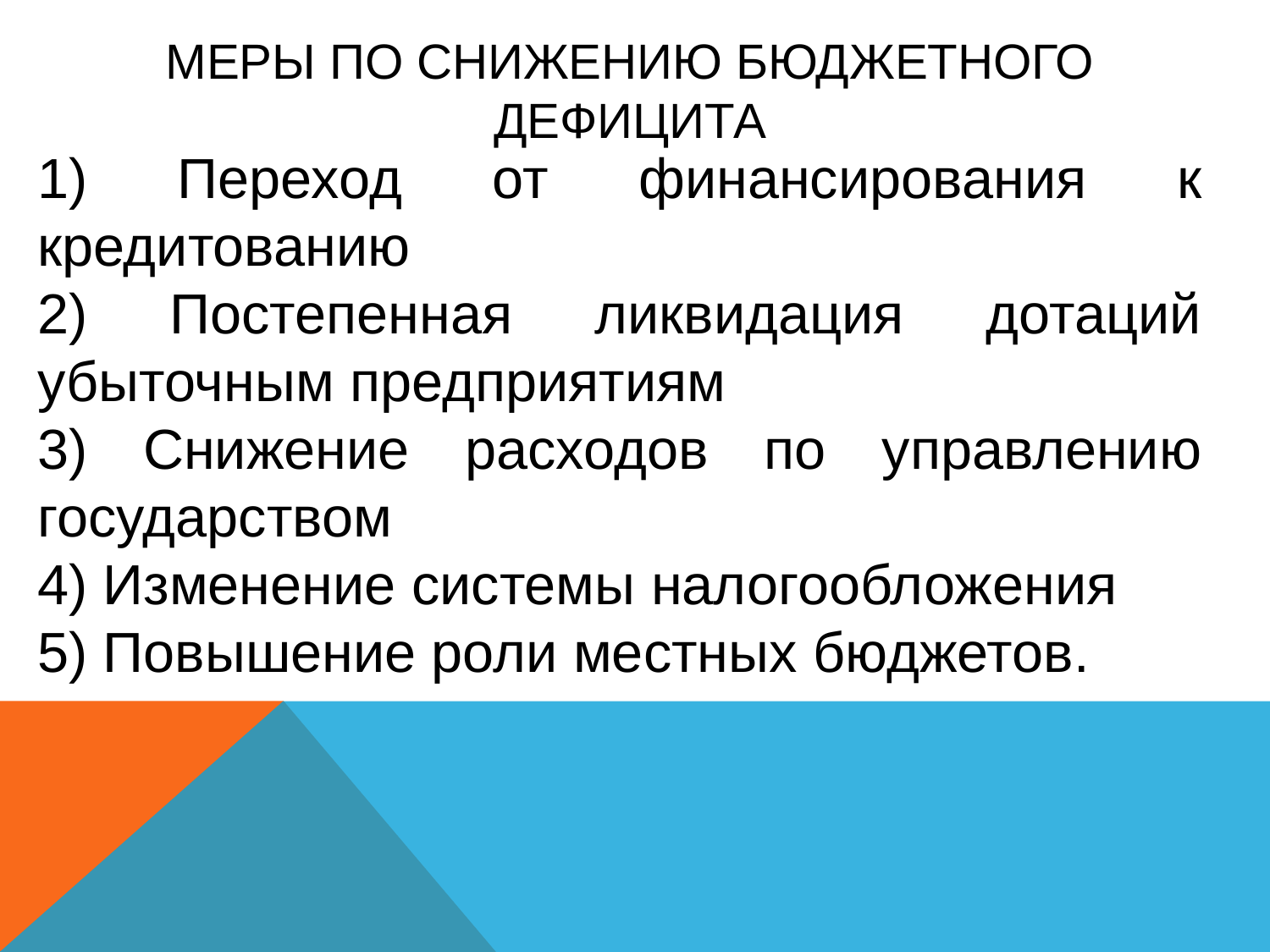

# Меры по снижению бюджетного дефицита
1) Переход от финансирования к кредитованию
2) Постепенная ликвидация дотаций убыточным предприятиям
3) Снижение расходов по управлению государством
4) Изменение системы налогообложения
5) Повышение роли местных бюджетов.